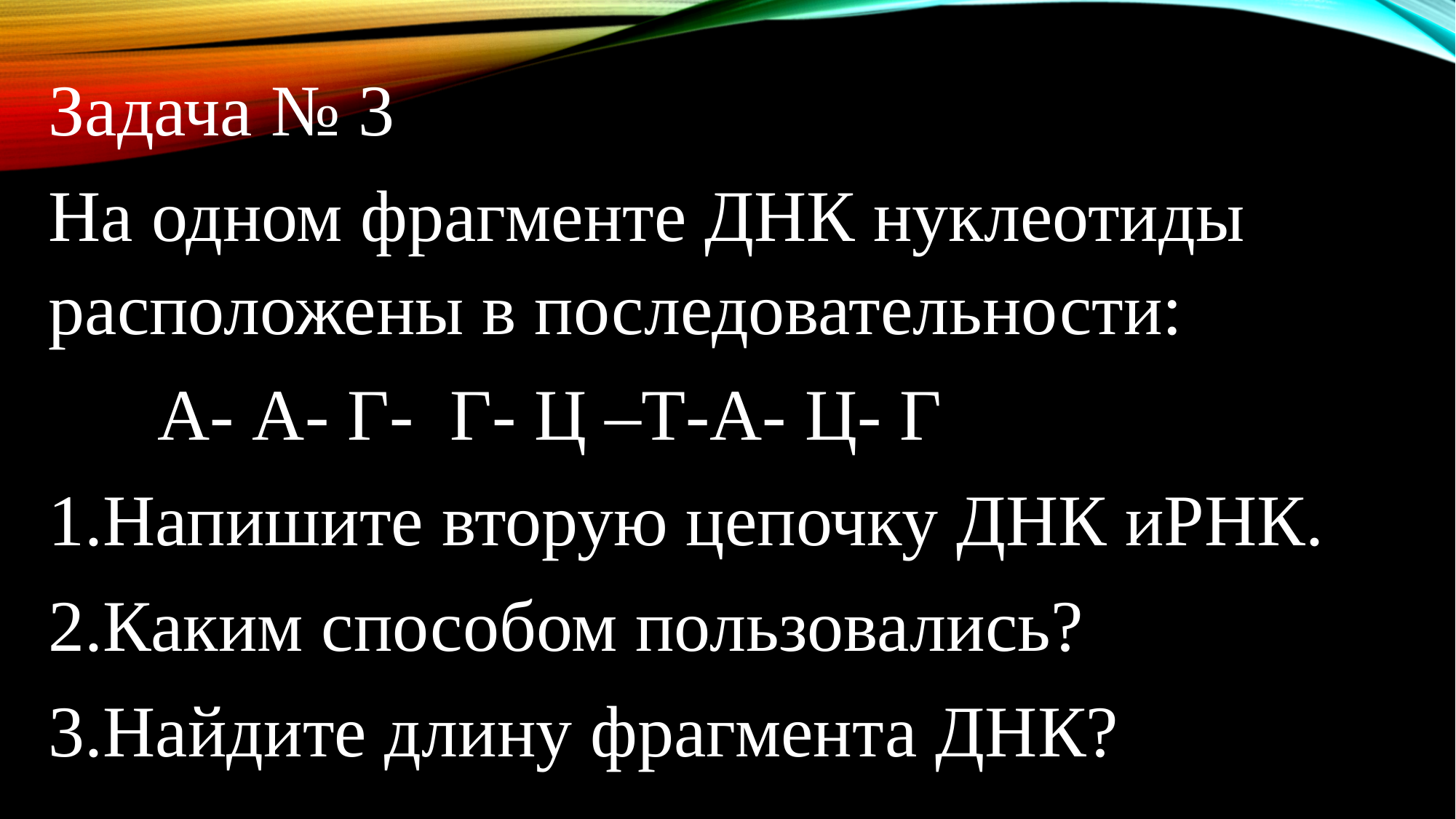

Задача № 3
На одном фрагменте ДНК нуклеотиды расположены в последовательности:
      А- А- Г-  Г- Ц –Т-А- Ц- Г
1.Напишите вторую цепочку ДНК иРНК.
2.Каким способом пользовались?
3.Найдите длину фрагмента ДНК?